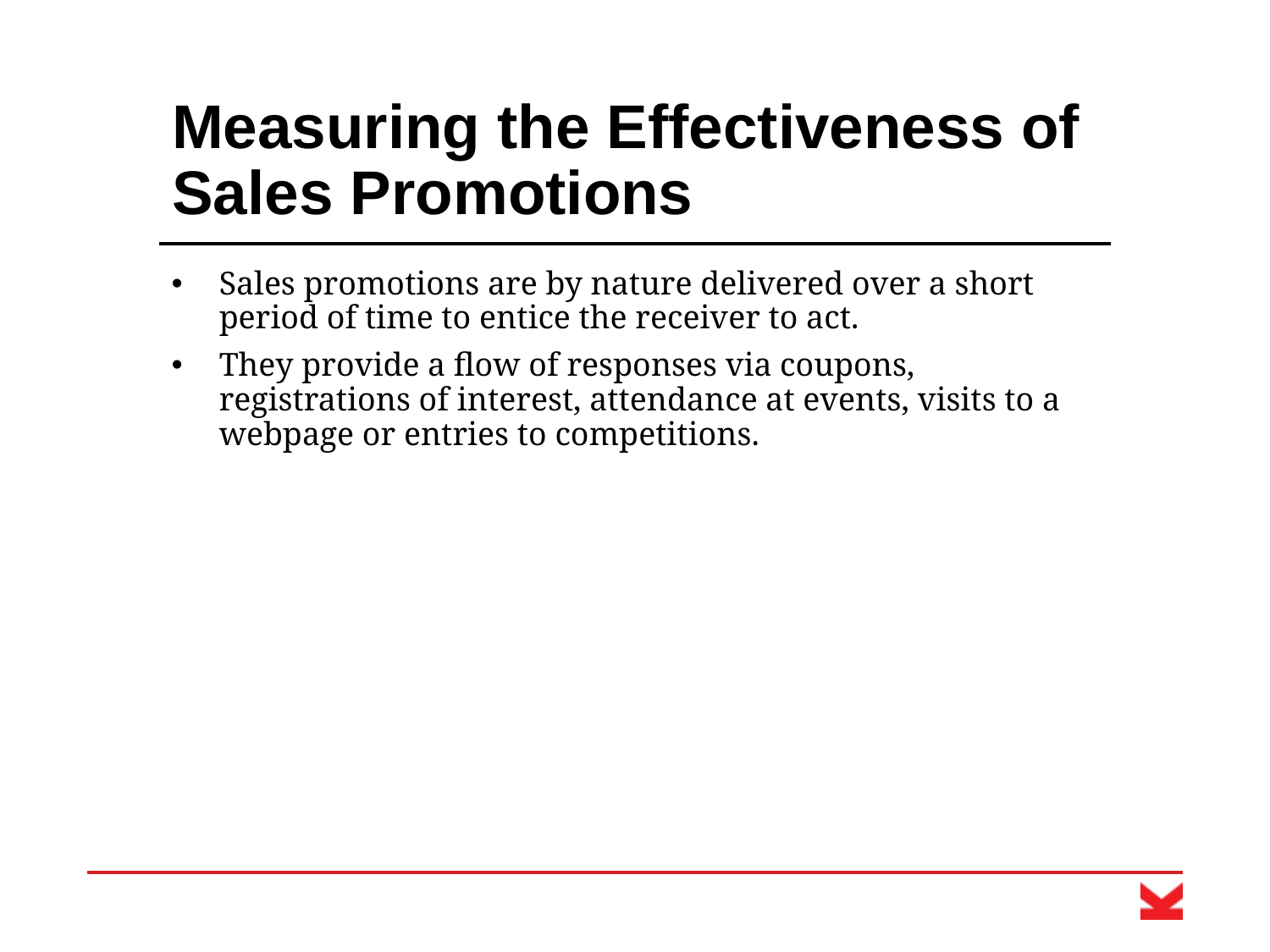

# Measuring the Effectiveness of Sales Promotions
Sales promotions are by nature delivered over a short period of time to entice the receiver to act.
They provide a flow of responses via coupons, registrations of interest, attendance at events, visits to a webpage or entries to competitions.